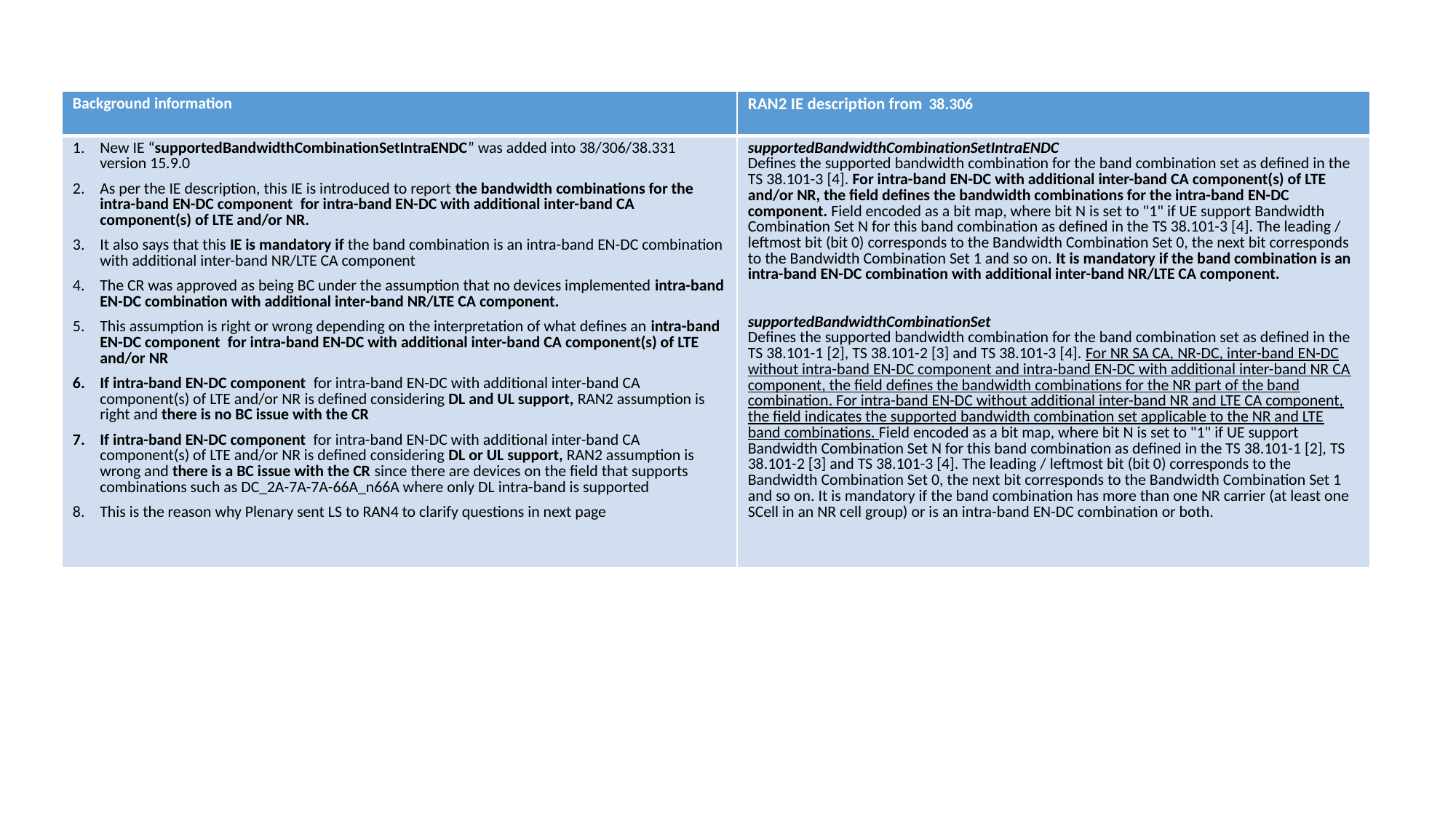

| Background information | RAN2 IE description from 38.306 |
| --- | --- |
| New IE “supportedBandwidthCombinationSetIntraENDC” was added into 38/306/38.331 version 15.9.0 As per the IE description, this IE is introduced to report the bandwidth combinations for the intra-band EN-DC component for intra-band EN-DC with additional inter-band CA component(s) of LTE and/or NR.  It also says that this IE is mandatory if the band combination is an intra-band EN-DC combination with additional inter-band NR/LTE CA component The CR was approved as being BC under the assumption that no devices implemented intra-band EN-DC combination with additional inter-band NR/LTE CA component. This assumption is right or wrong depending on the interpretation of what defines an intra-band EN-DC component for intra-band EN-DC with additional inter-band CA component(s) of LTE and/or NR If intra-band EN-DC component for intra-band EN-DC with additional inter-band CA component(s) of LTE and/or NR is defined considering DL and UL support, RAN2 assumption is right and there is no BC issue with the CR If intra-band EN-DC component for intra-band EN-DC with additional inter-band CA component(s) of LTE and/or NR is defined considering DL or UL support, RAN2 assumption is wrong and there is a BC issue with the CR since there are devices on the field that supports combinations such as DC\_2A-7A-7A-66A\_n66A where only DL intra-band is supported This is the reason why Plenary sent LS to RAN4 to clarify questions in next page | supportedBandwidthCombinationSetIntraENDC Defines the supported bandwidth combination for the band combination set as defined in the TS 38.101-3 [4]. For intra-band EN-DC with additional inter-band CA component(s) of LTE and/or NR, the field defines the bandwidth combinations for the intra-band EN-DC component. Field encoded as a bit map, where bit N is set to "1" if UE support Bandwidth Combination Set N for this band combination as defined in the TS 38.101-3 [4]. The leading / leftmost bit (bit 0) corresponds to the Bandwidth Combination Set 0, the next bit corresponds to the Bandwidth Combination Set 1 and so on. It is mandatory if the band combination is an intra-band EN-DC combination with additional inter-band NR/LTE CA component. supportedBandwidthCombinationSet Defines the supported bandwidth combination for the band combination set as defined in the TS 38.101-1 [2], TS 38.101-2 [3] and TS 38.101-3 [4]. For NR SA CA, NR-DC, inter-band EN-DC without intra-band EN-DC component and intra-band EN-DC with additional inter-band NR CA component, the field defines the bandwidth combinations for the NR part of the band combination. For intra-band EN-DC without additional inter-band NR and LTE CA component, the field indicates the supported bandwidth combination set applicable to the NR and LTE band combinations. Field encoded as a bit map, where bit N is set to "1" if UE support Bandwidth Combination Set N for this band combination as defined in the TS 38.101-1 [2], TS 38.101-2 [3] and TS 38.101-3 [4]. The leading / leftmost bit (bit 0) corresponds to the Bandwidth Combination Set 0, the next bit corresponds to the Bandwidth Combination Set 1 and so on. It is mandatory if the band combination has more than one NR carrier (at least one SCell in an NR cell group) or is an intra-band EN-DC combination or both. |